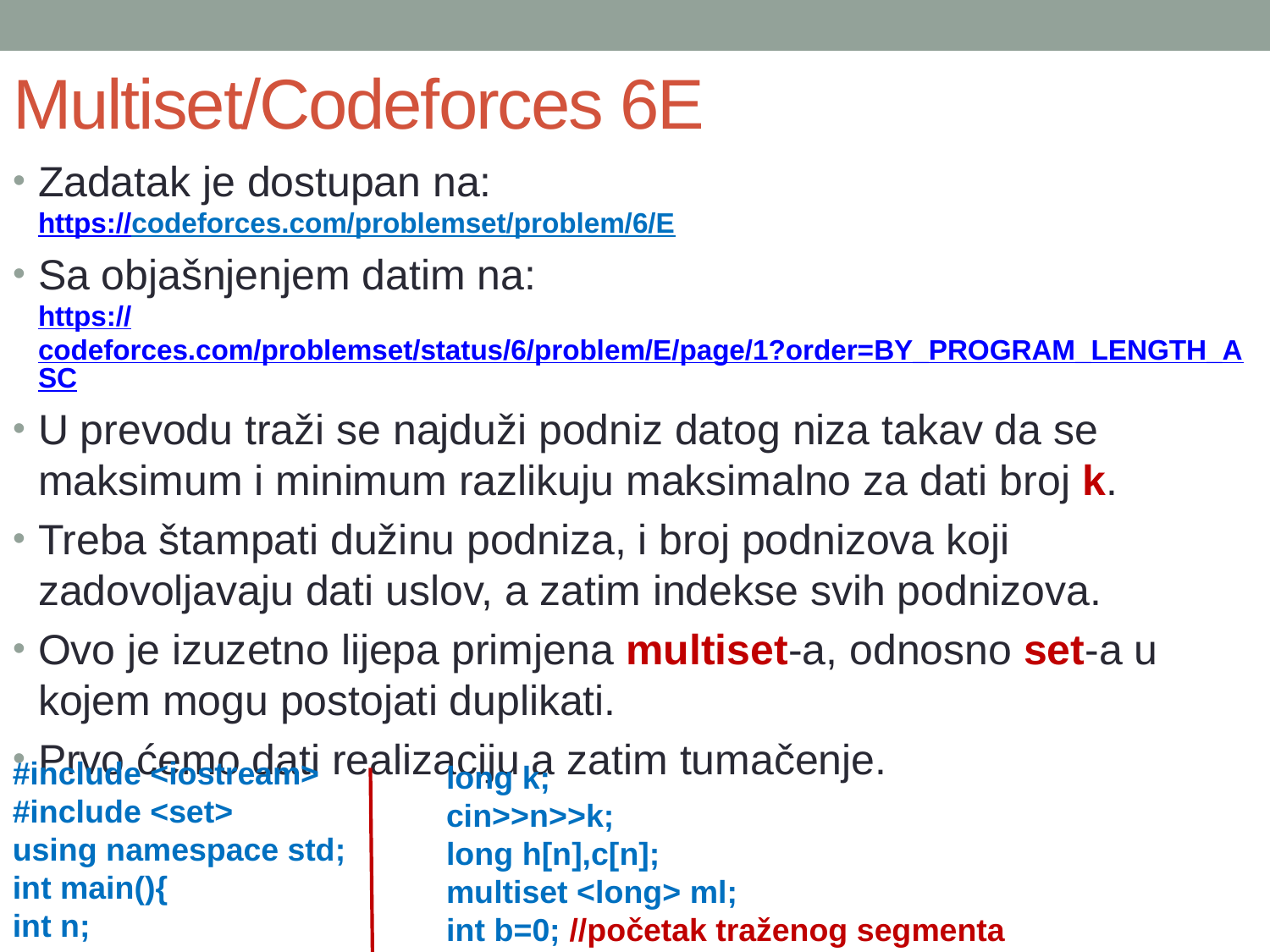

# Multiset/Codeforces 6E
Zadatak je dostupan na:
https://codeforces.com/problemset/problem/6/E
Sa objašnjenjem datim na:
https://codeforces.com/problemset/status/6/problem/E/page/1?order=BY_PROGRAM_LENGTH_ASC
U prevodu traži se najduži podniz datog niza takav da se maksimum i minimum razlikuju maksimalno za dati broj k.
Treba štampati dužinu podniza, i broj podnizova koji zadovoljavaju dati uslov, a zatim indekse svih podnizova.
Ovo je izuzetno lijepa primjena multiset-a, odnosno set-a u kojem mogu postojati duplikati.
Prvo ćemo dati realizaciju a zatim tumačenje.
#include <iostream>
#include <set>
using namespace std;
int main(){
int n;
long k;
cin>>n>>k;
long h[n],c[n];
multiset <long> ml;
int b=0; //početak traženog segmenta